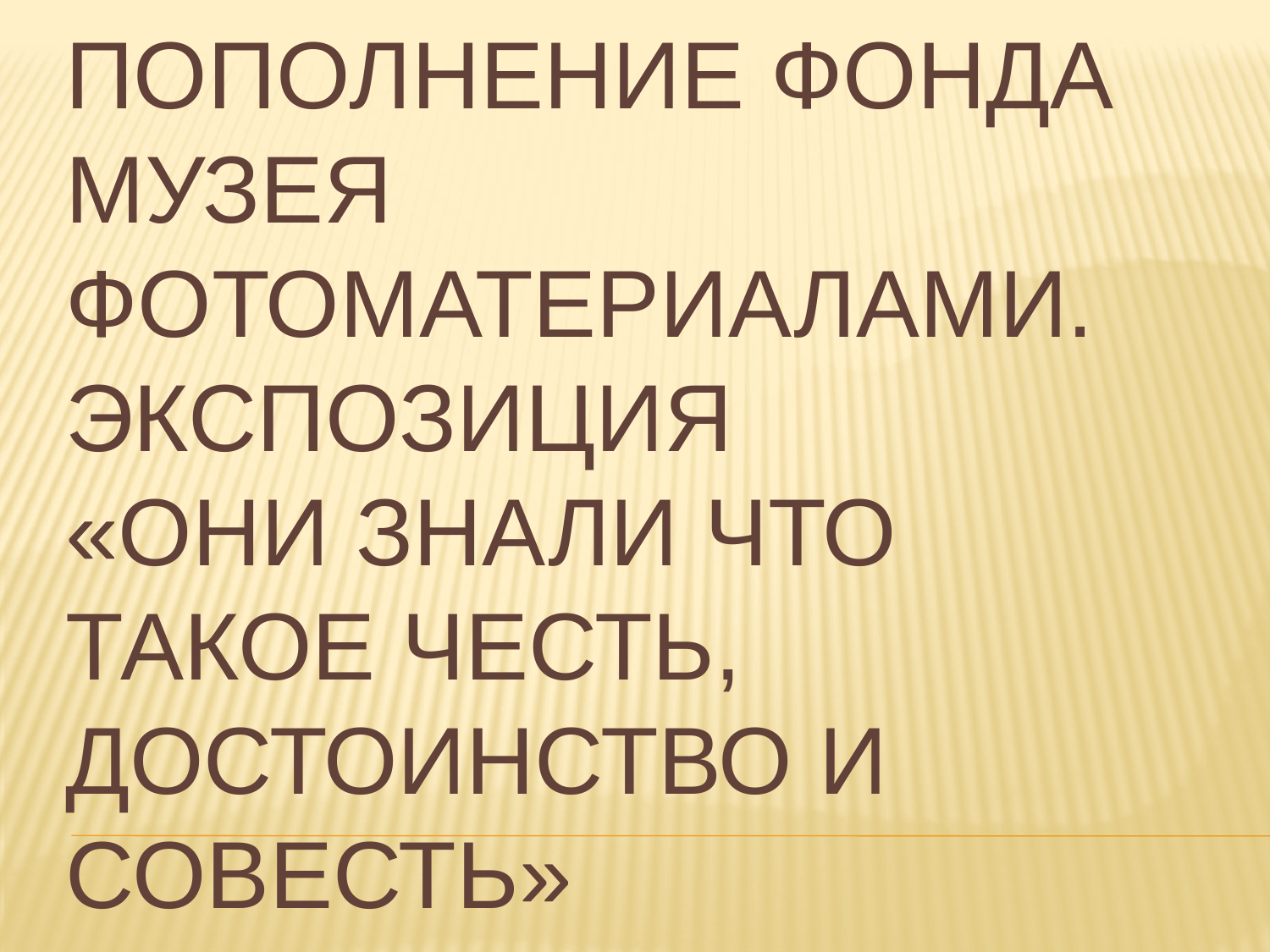

# Пополнение фонда музея  фотоматериалами. Экспозиция «они знали что такое честь, достоинство и совесть»